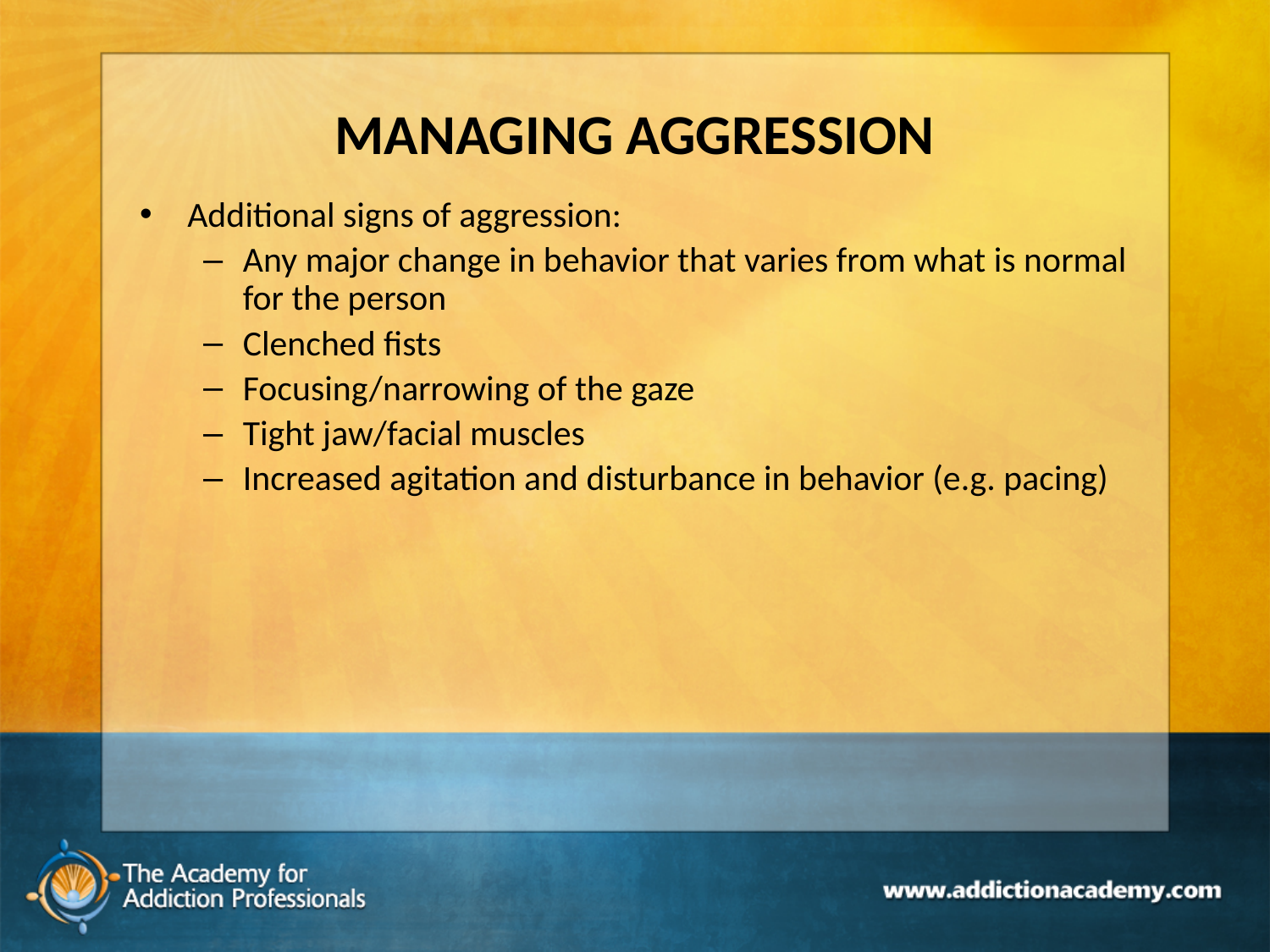

# MANAGING AGGRESSION
Additional signs of aggression:
Any major change in behavior that varies from what is normal for the person
Clenched fists
Focusing/narrowing of the gaze
Tight jaw/facial muscles
Increased agitation and disturbance in behavior (e.g. pacing)